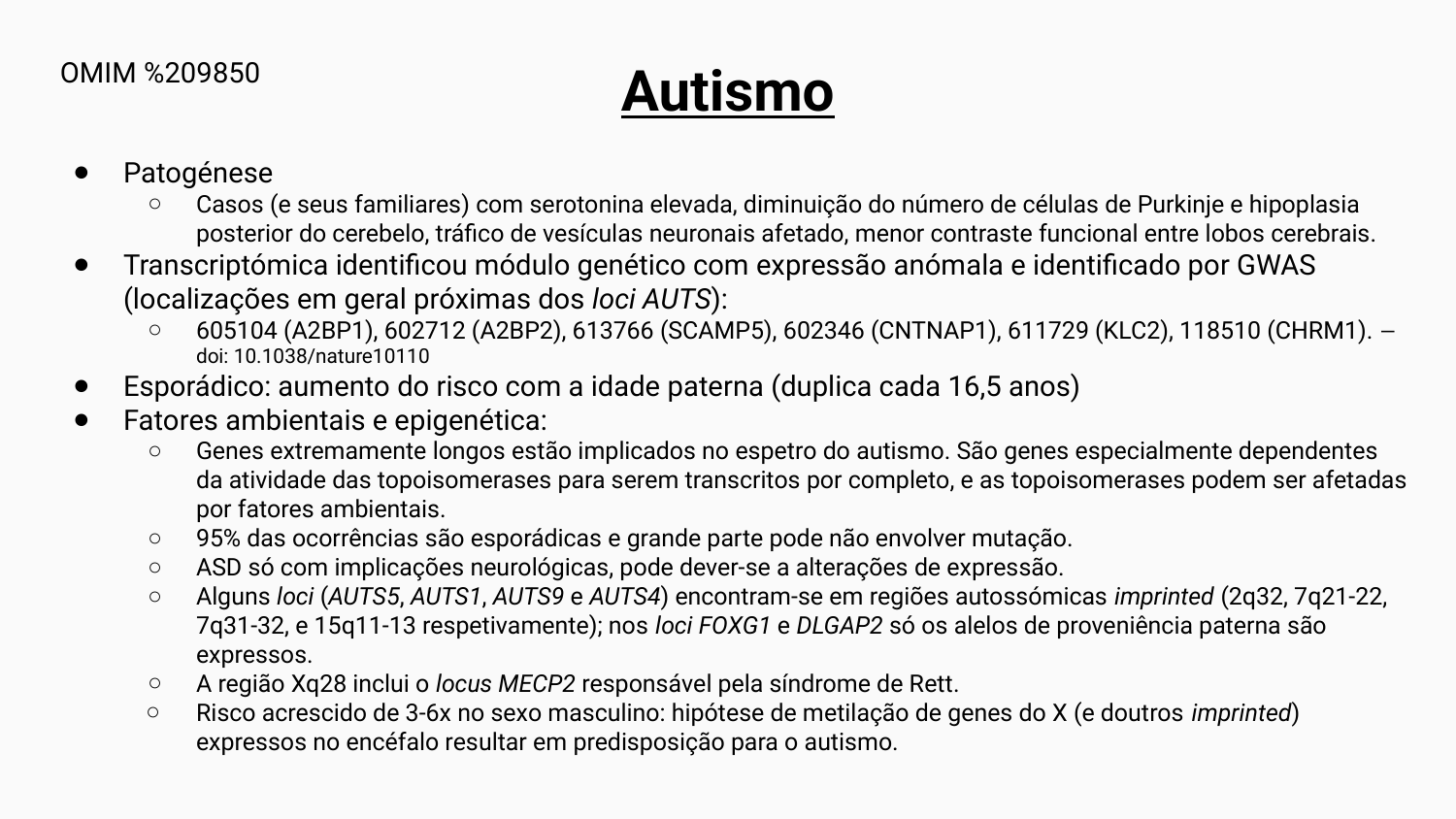

﻿OMIM %209850
﻿Autismo
﻿Patogénese
Casos (e seus familiares) com serotonina elevada, diminuição do número de células de Purkinje e hipoplasia posterior do cerebelo, tráfico de vesículas neuronais afetado, menor contraste funcional entre lobos cerebrais.
Transcriptómica identificou módulo genético com expressão anómala e identificado por GWAS (localizações em geral próximas dos loci AUTS):
605104 (A2BP1), 602712 (A2BP2), 613766 (SCAMP5), 602346 (CNTNAP1), 611729 (KLC2), 118510 (CHRM1). — doi: 10.1038/nature10110
Esporádico: aumento do risco com a idade paterna (duplica cada 16,5 anos)
Fatores ambientais e epigenética:
Genes extremamente longos estão implicados no espetro do autismo. São genes especialmente dependentes da atividade das topoisomerases para serem transcritos por completo, e as topoisomerases podem ser afetadas por fatores ambientais.
95% das ocorrências são esporádicas e grande parte pode não envolver mutação.
ASD só com implicações neurológicas, pode dever-se a alterações de expressão.
Alguns loci (AUTS5, AUTS1, AUTS9 e AUTS4) encontram-se em regiões autossómicas imprinted (2q32, 7q21-22, 7q31-32, e 15q11-13 respetivamente); nos loci FOXG1 e DLGAP2 só os alelos de proveniência paterna são expressos.
A região Xq28 inclui o locus MECP2 responsável pela síndrome de Rett.
Risco acrescido de 3-6x no sexo masculino: hipótese de metilação de genes do X (e doutros imprinted) expressos no encéfalo resultar em predisposição para o autismo.